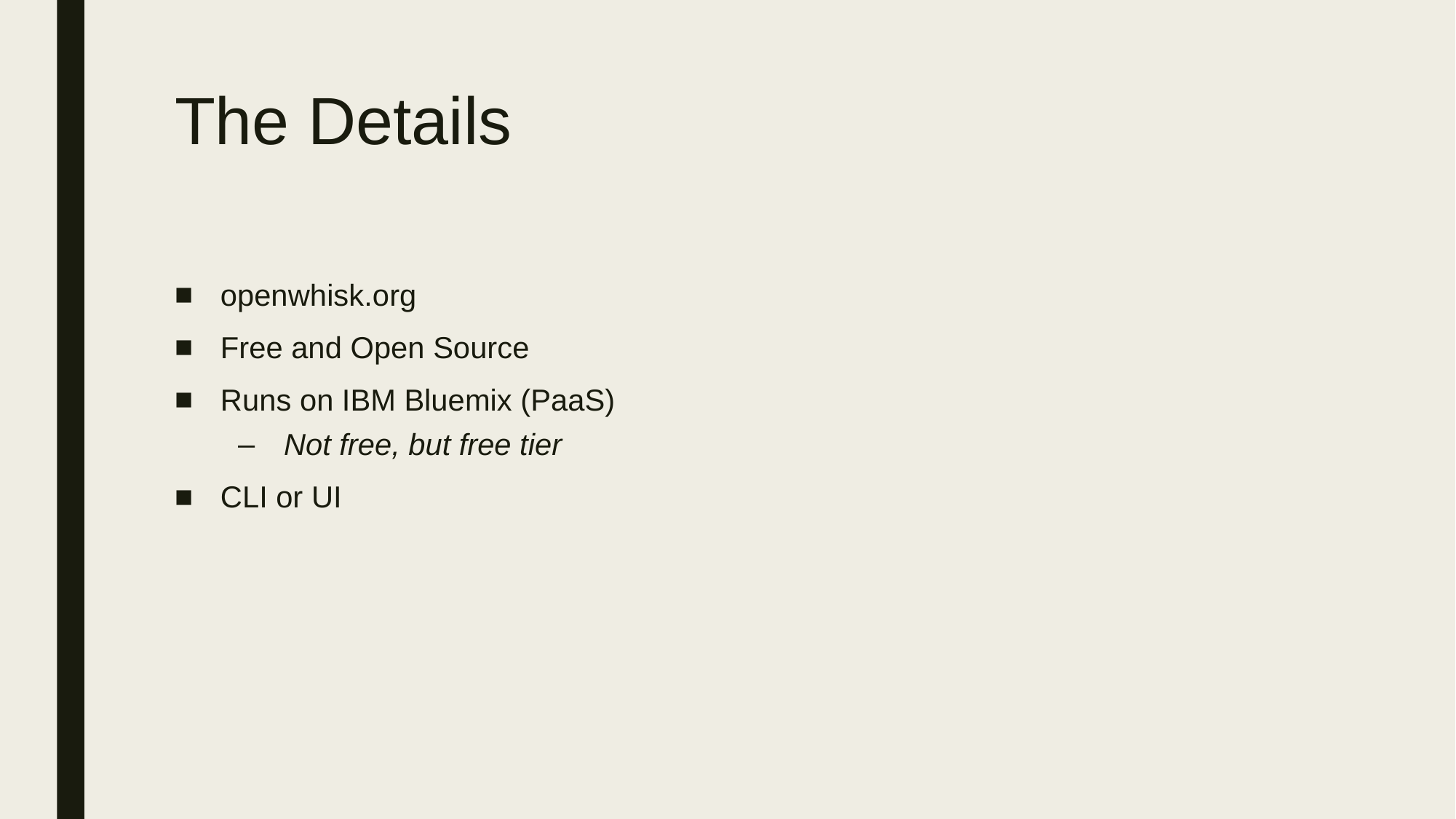

# The Details
openwhisk.org
Free and Open Source
Runs on IBM Bluemix (PaaS)
Not free, but free tier
CLI or UI